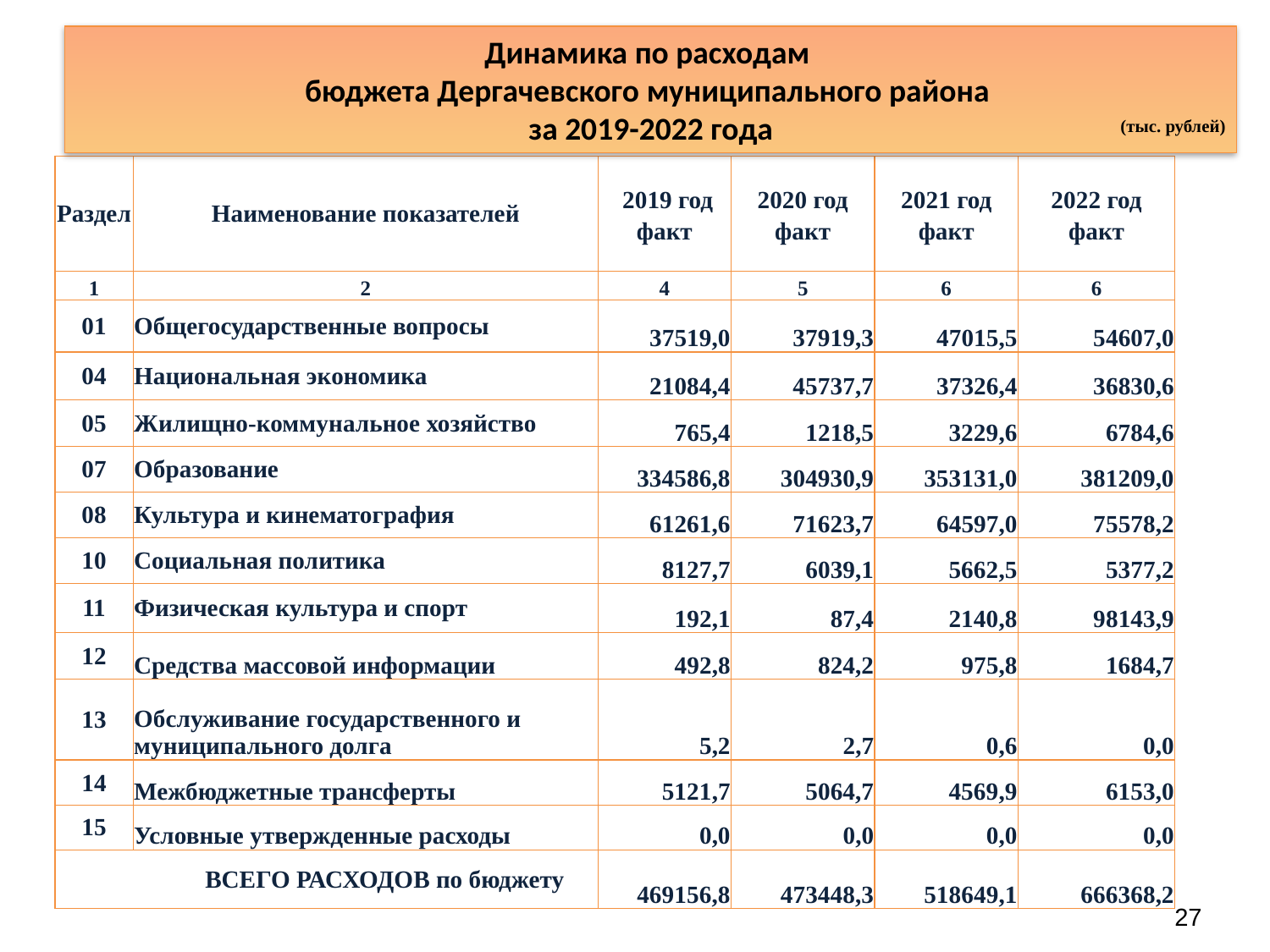

Динамика по расходам
бюджета Дергачевского муниципального района
за 2019-2022 года
(тыс. рублей)
| Раздел | Наименование показателей | 2019 год факт | 2020 год факт | 2021 год факт | 2022 год факт |
| --- | --- | --- | --- | --- | --- |
| 1 | 2 | 4 | 5 | 6 | 6 |
| 01 | Общегосударственные вопросы | 37519,0 | 37919,3 | 47015,5 | 54607,0 |
| 04 | Национальная экономика | 21084,4 | 45737,7 | 37326,4 | 36830,6 |
| 05 | Жилищно-коммунальное хозяйство | 765,4 | 1218,5 | 3229,6 | 6784,6 |
| 07 | Образование | 334586,8 | 304930,9 | 353131,0 | 381209,0 |
| 08 | Культура и кинематография | 61261,6 | 71623,7 | 64597,0 | 75578,2 |
| 10 | Социальная политика | 8127,7 | 6039,1 | 5662,5 | 5377,2 |
| 11 | Физическая культура и спорт | 192,1 | 87,4 | 2140,8 | 98143,9 |
| 12 | Средства массовой информации | 492,8 | 824,2 | 975,8 | 1684,7 |
| 13 | Обслуживание государственного и муниципального долга | 5,2 | 2,7 | 0,6 | 0,0 |
| 14 | Межбюджетные трансферты | 5121,7 | 5064,7 | 4569,9 | 6153,0 |
| 15 | Условные утвержденные расходы | 0,0 | 0,0 | 0,0 | 0,0 |
| ВСЕГО РАСХОДОВ по бюджету |  | 469156,8 | 473448,3 | 518649,1 | 666368,2 |
27